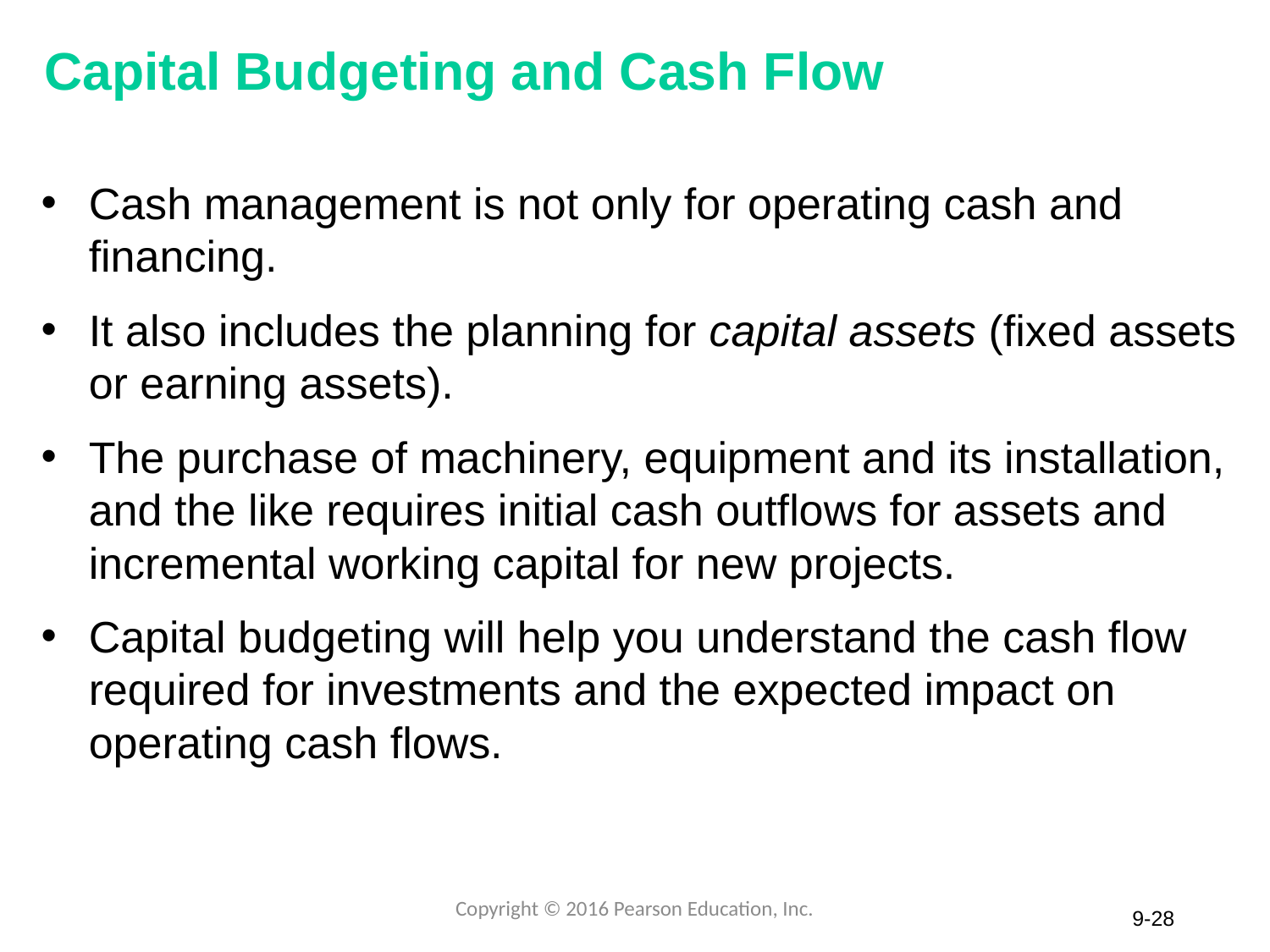

# Capital Budgeting and Cash Flow
Cash management is not only for operating cash and financing.

It also includes the planning for capital assets (fixed assets or earning assets).

The purchase of machinery, equipment and its installation, and the like requires initial cash outflows for assets and incremental working capital for new projects.

Capital budgeting will help you understand the cash flow required for investments and the expected impact on operating cash flows.
Copyright © 2016 Pearson Education, Inc.